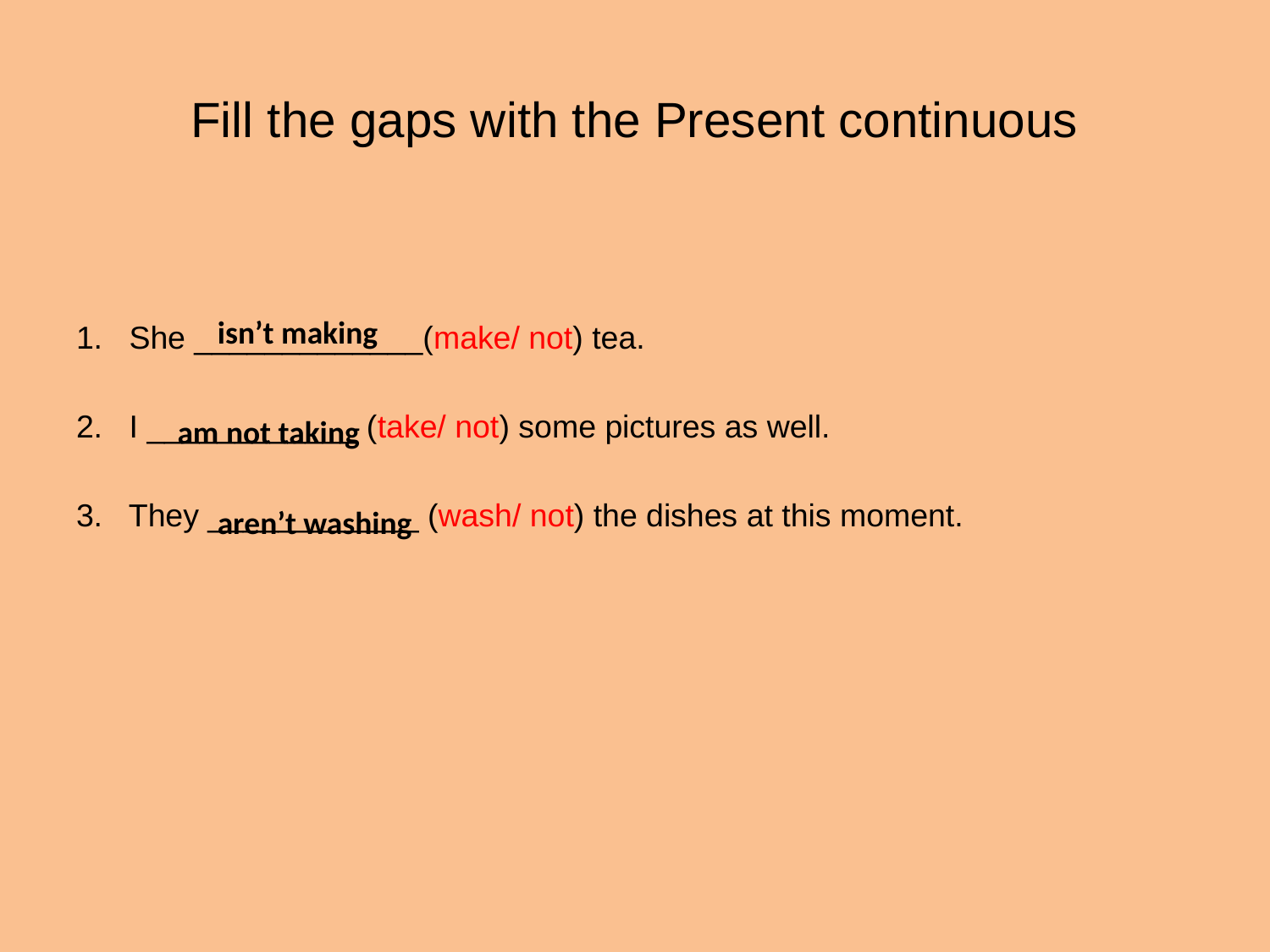

# Fill the gaps with the Present continuous

1.   She _____________(make/ not) tea.

2.   I ____________ (take/ not) some pictures as well.

3.   They ____________ (wash/ not) the dishes at this moment.

isn’t making
am not taking
aren’t washing